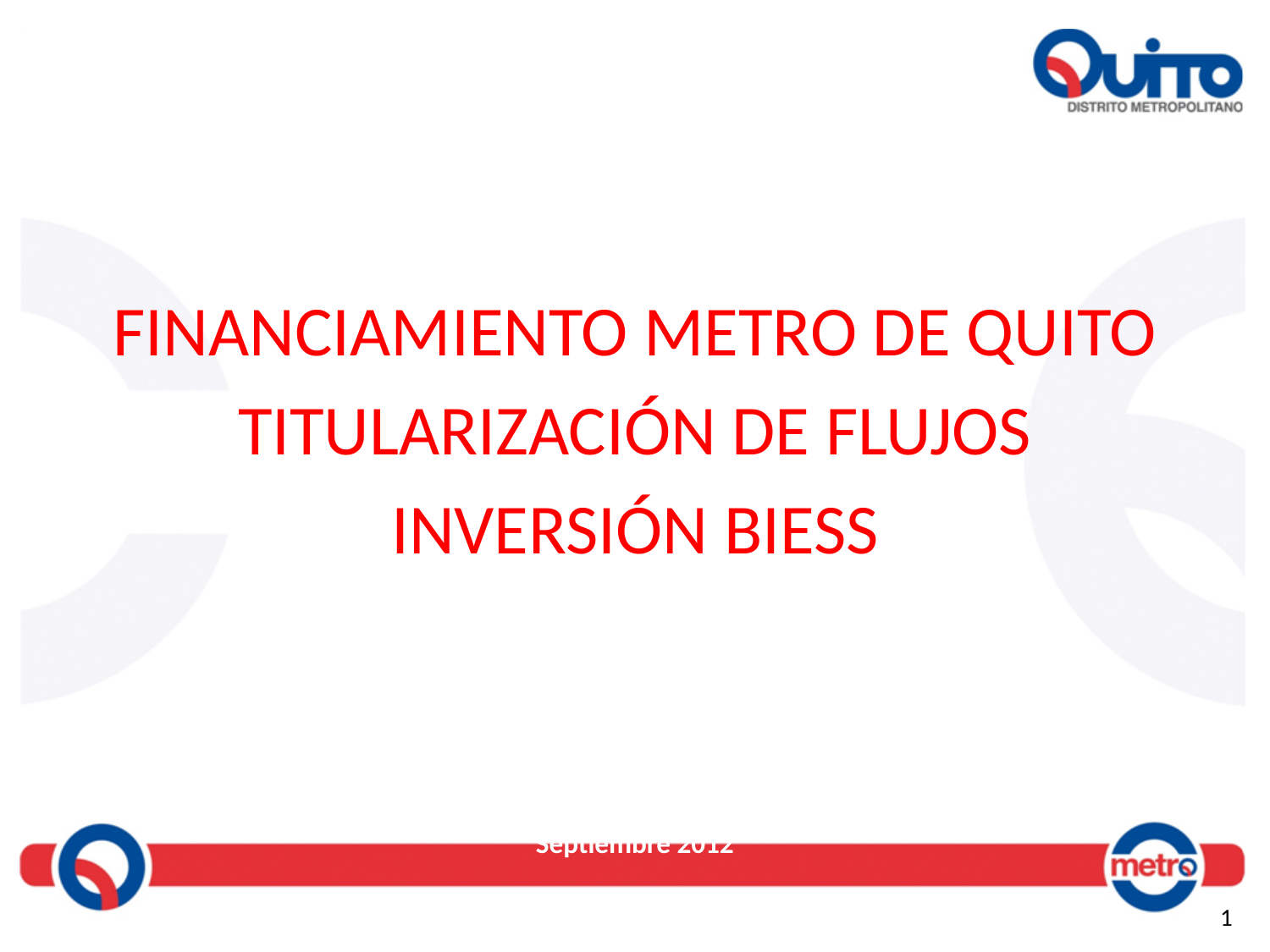

FINANCIAMIENTO METRO DE QUITO
TITULARIZACIÓN DE FLUJOS
INVERSIÓN BIESS

Septiembre 2012
1